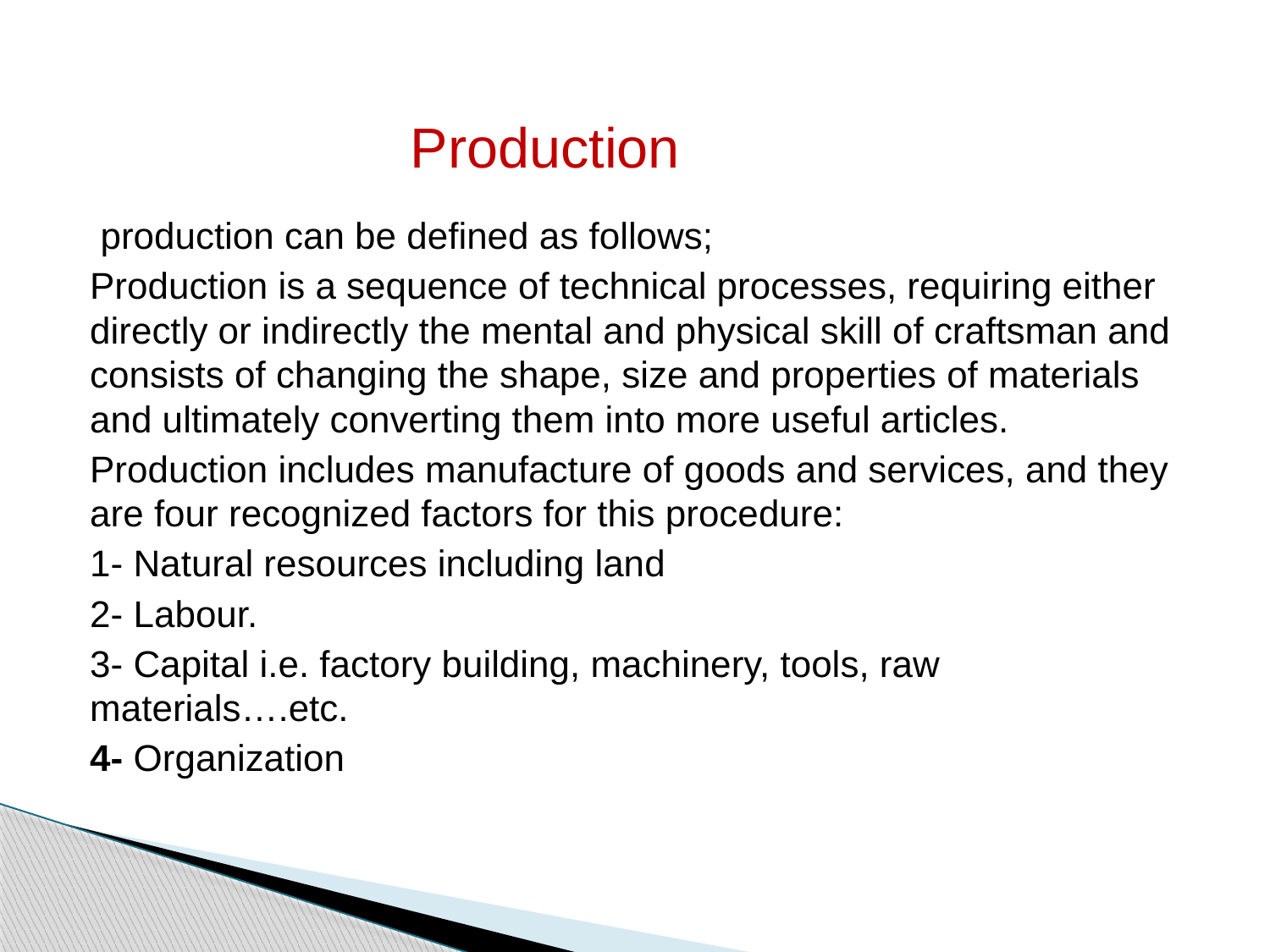

Production
 production can be defined as follows;
Production is a sequence of technical processes, requiring either directly or indirectly the mental and physical skill of craftsman and consists of changing the shape, size and properties of materials and ultimately converting them into more useful articles.
Production includes manufacture of goods and services, and they are four recognized factors for this procedure:
1- Natural resources including land
2- Labour.
3- Capital i.e. factory building, machinery, tools, raw materials….etc.
4- Organization